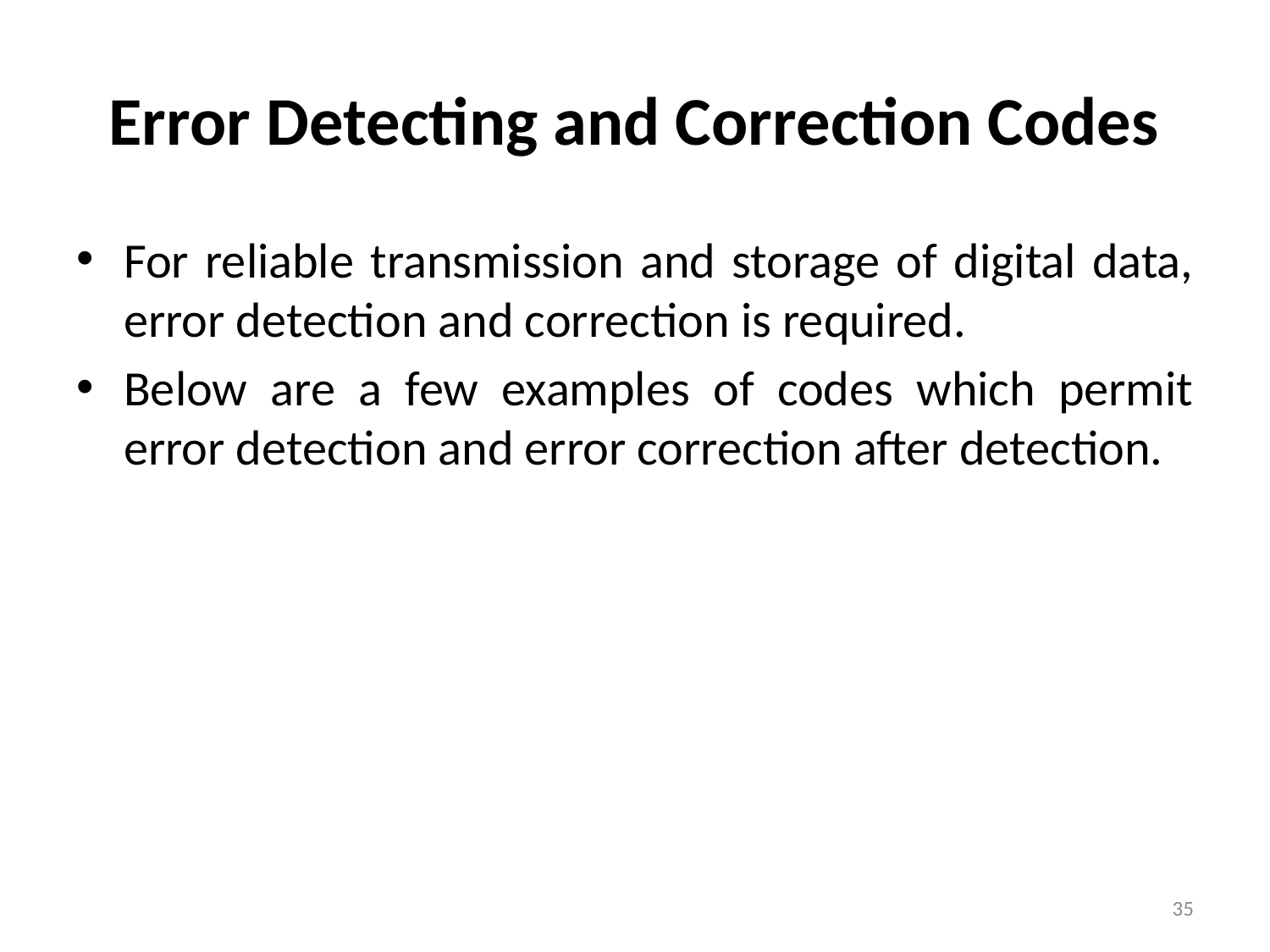

# Error Detecting and Correction Codes
For reliable transmission and storage of digital data, error detection and correction is required.
Below are a few examples of codes which permit error detection and error correction after detection.

35